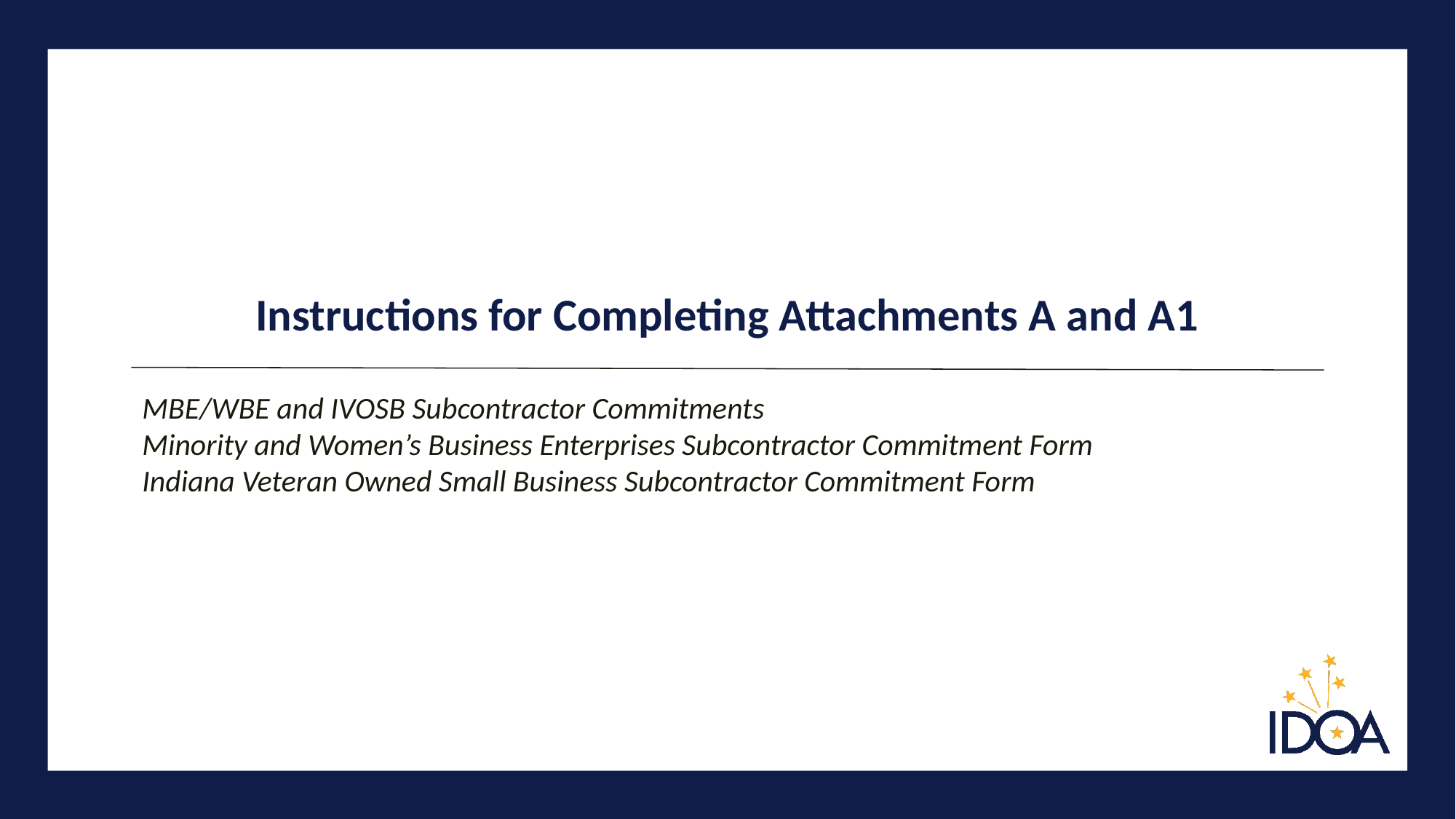

# Instructions for Completing Attachments A and A1

MBE/WBE and IVOSB Subcontractor Commitments
Minority and Women’s Business Enterprises Subcontractor Commitment Form
Indiana Veteran Owned Small Business Subcontractor Commitment Form